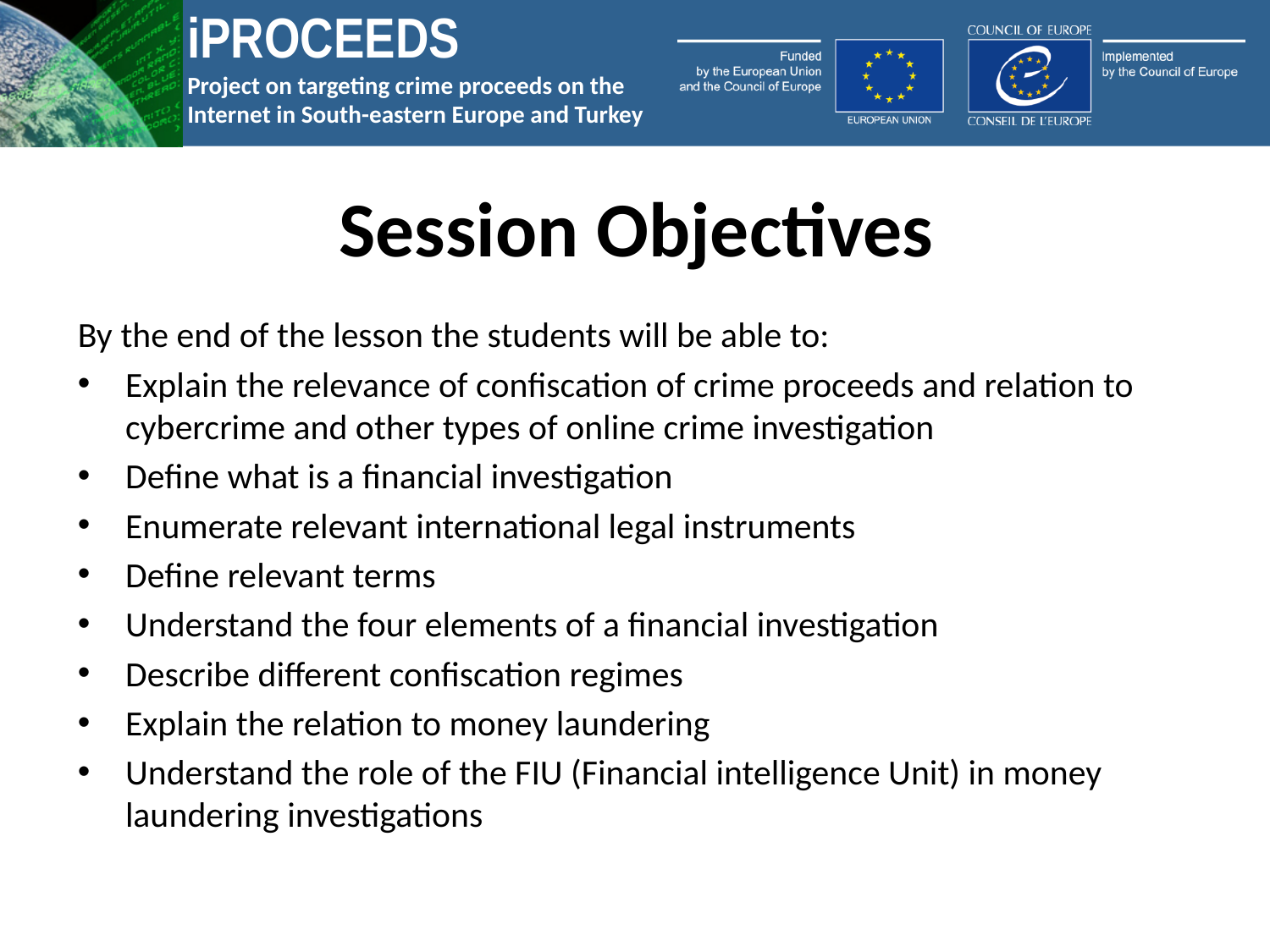

# Session Objectives
By the end of the lesson the students will be able to:
Explain the relevance of confiscation of crime proceeds and relation to cybercrime and other types of online crime investigation
Define what is a financial investigation
Enumerate relevant international legal instruments
Define relevant terms
Understand the four elements of a financial investigation
Describe different confiscation regimes
Explain the relation to money laundering
Understand the role of the FIU (Financial intelligence Unit) in money laundering investigations